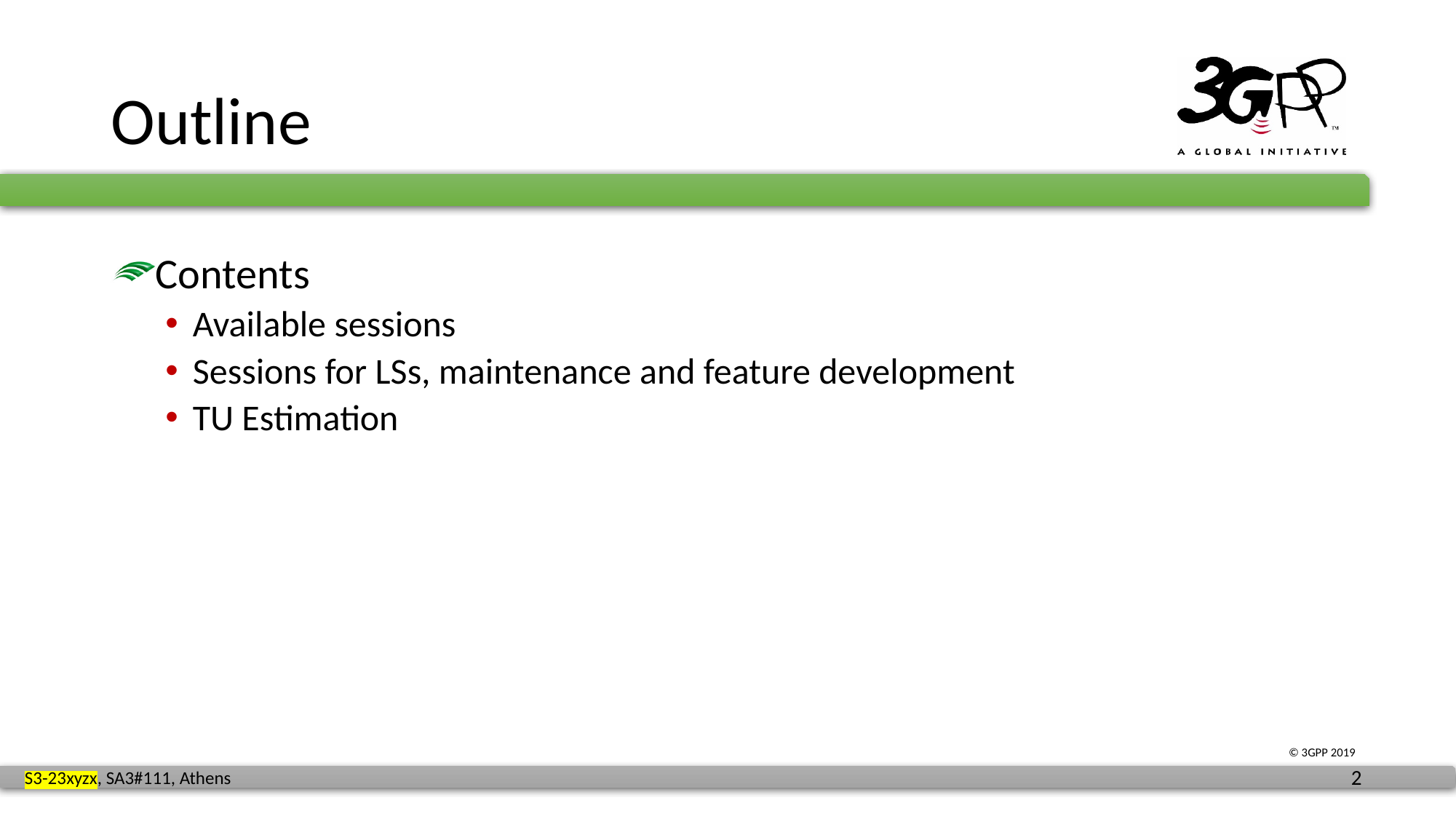

# Outline

Contents
Available sessions
Sessions for LSs, maintenance and feature development
TU Estimation